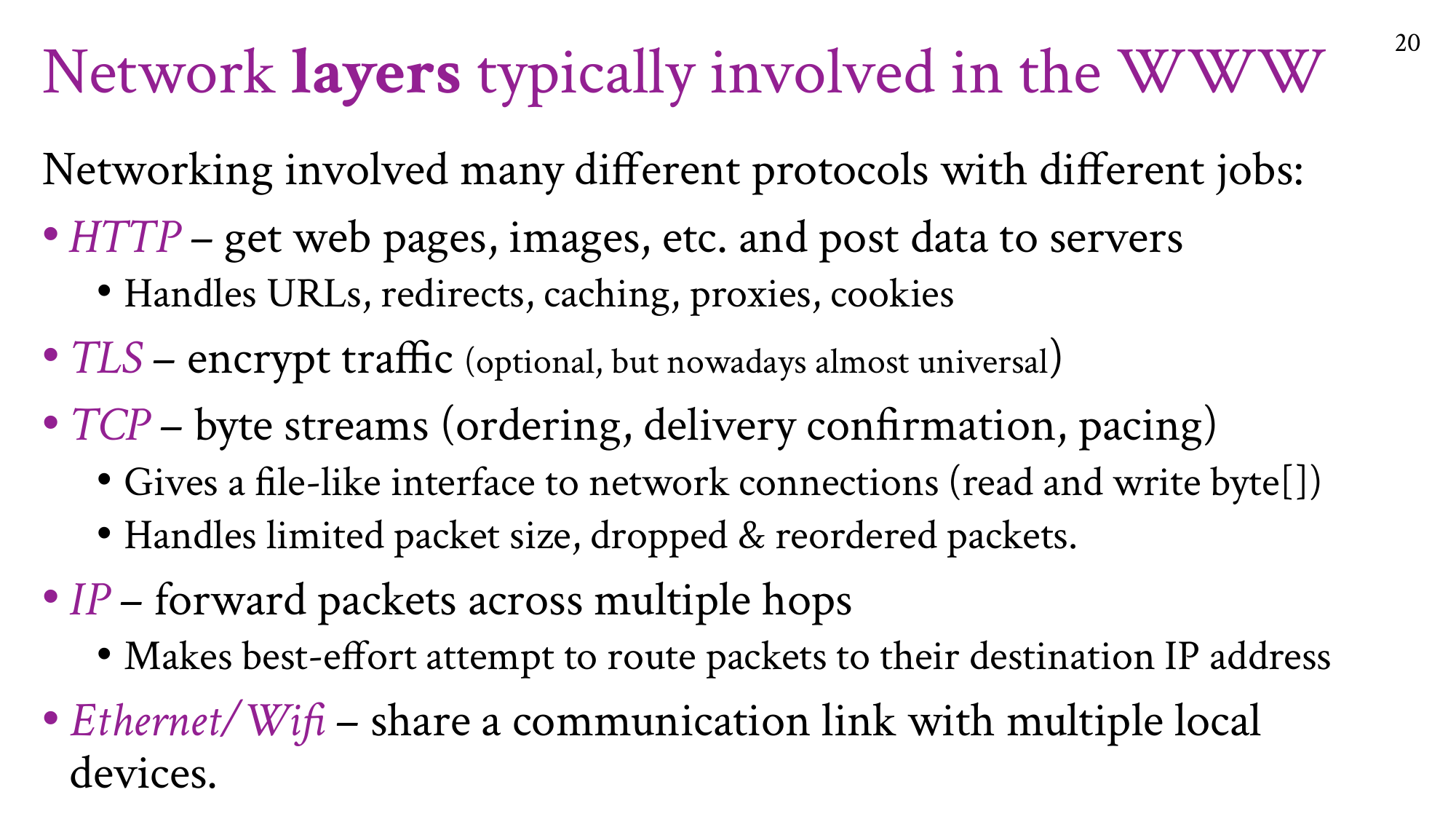

# Network layers typically involved in the WWW
Networking involved many different protocols with different jobs:
HTTP – get web pages, images, etc. and post data to servers
Handles URLs, redirects, caching, proxies, cookies
TLS – encrypt traffic (optional, but nowadays almost universal)
TCP – byte streams (ordering, delivery confirmation, pacing)
Gives a file-like interface to network connections (read and write byte[])
Handles limited packet size, dropped & reordered packets.
IP – forward packets across multiple hops
Makes best-effort attempt to route packets to their destination IP address
Ethernet/Wifi – share a communication link with multiple local devices.